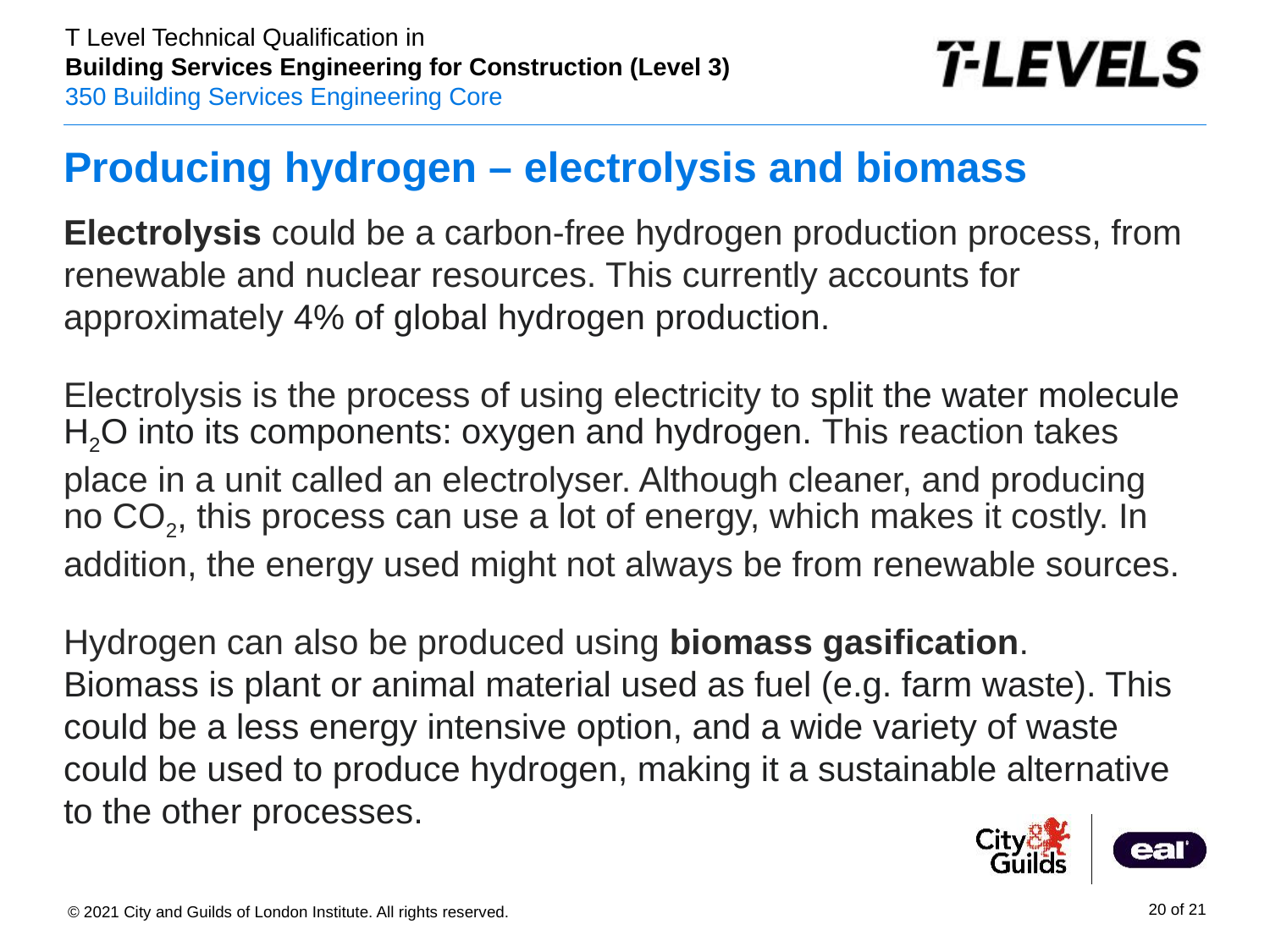

# Producing hydrogen – electrolysis and biomass
Electrolysis could be a carbon-free hydrogen production process, from renewable and nuclear resources. This currently accounts for approximately 4% of global hydrogen production.
Electrolysis is the process of using electricity to split the water molecule H2O into its components: oxygen and hydrogen. This reaction takes place in a unit called an electrolyser. Although cleaner, and producing no CO2, this process can use a lot of energy, which makes it costly. In addition, the energy used might not always be from renewable sources.
Hydrogen can also be produced using biomass gasification. Biomass is plant or animal material used as fuel (e.g. farm waste). This could be a less energy intensive option, and a wide variety of waste could be used to produce hydrogen, making it a sustainable alternative to the other processes.